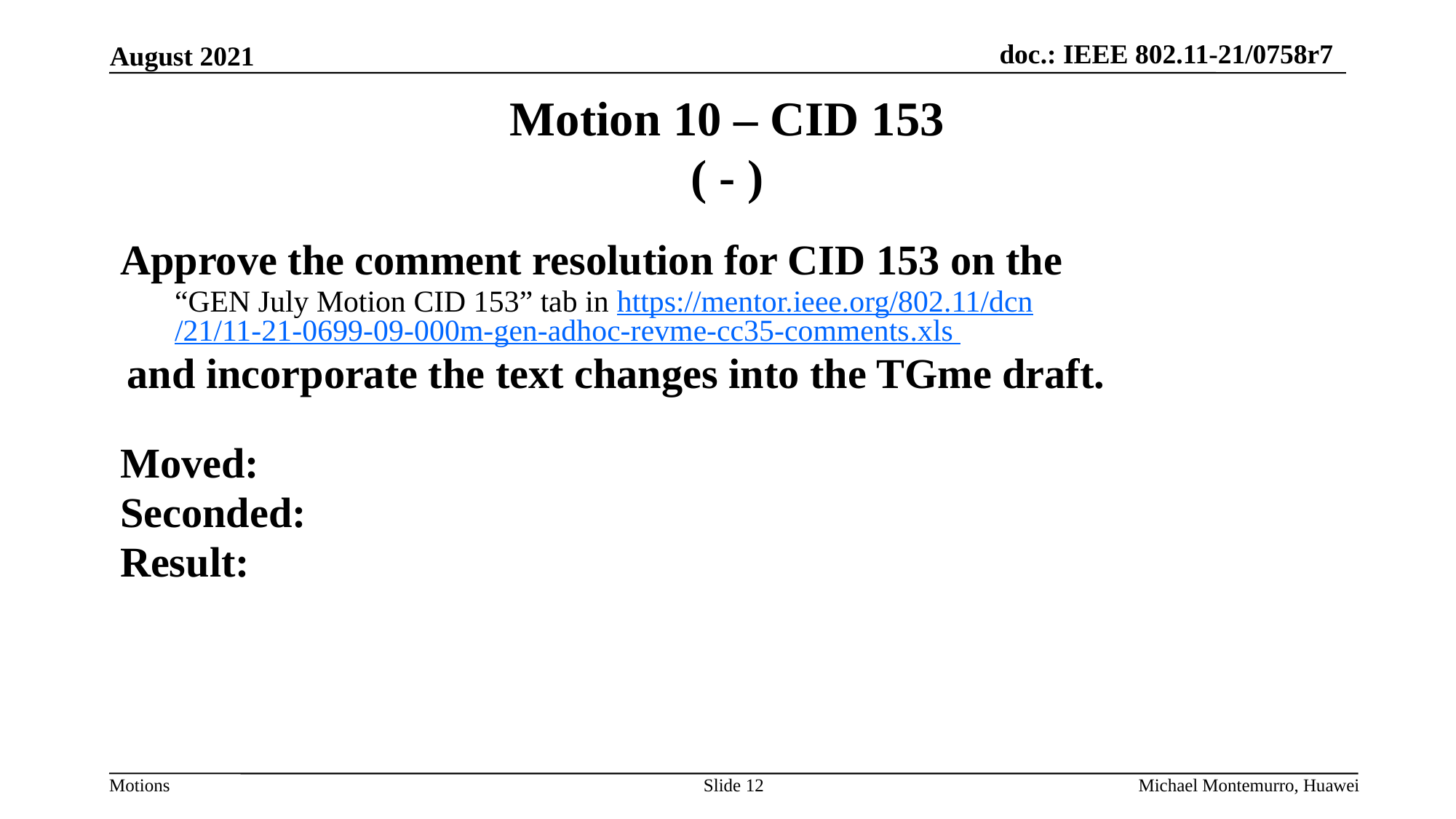

# Motion 10 – CID 153 ( - )
Approve the comment resolution for CID 153 on the
“GEN July Motion CID 153” tab in https://mentor.ieee.org/802.11/dcn/21/11-21-0699-09-000m-gen-adhoc-revme-cc35-comments.xls
and incorporate the text changes into the TGme draft.
Moved:
Seconded:
Result:

Slide 12
Michael Montemurro, Huawei